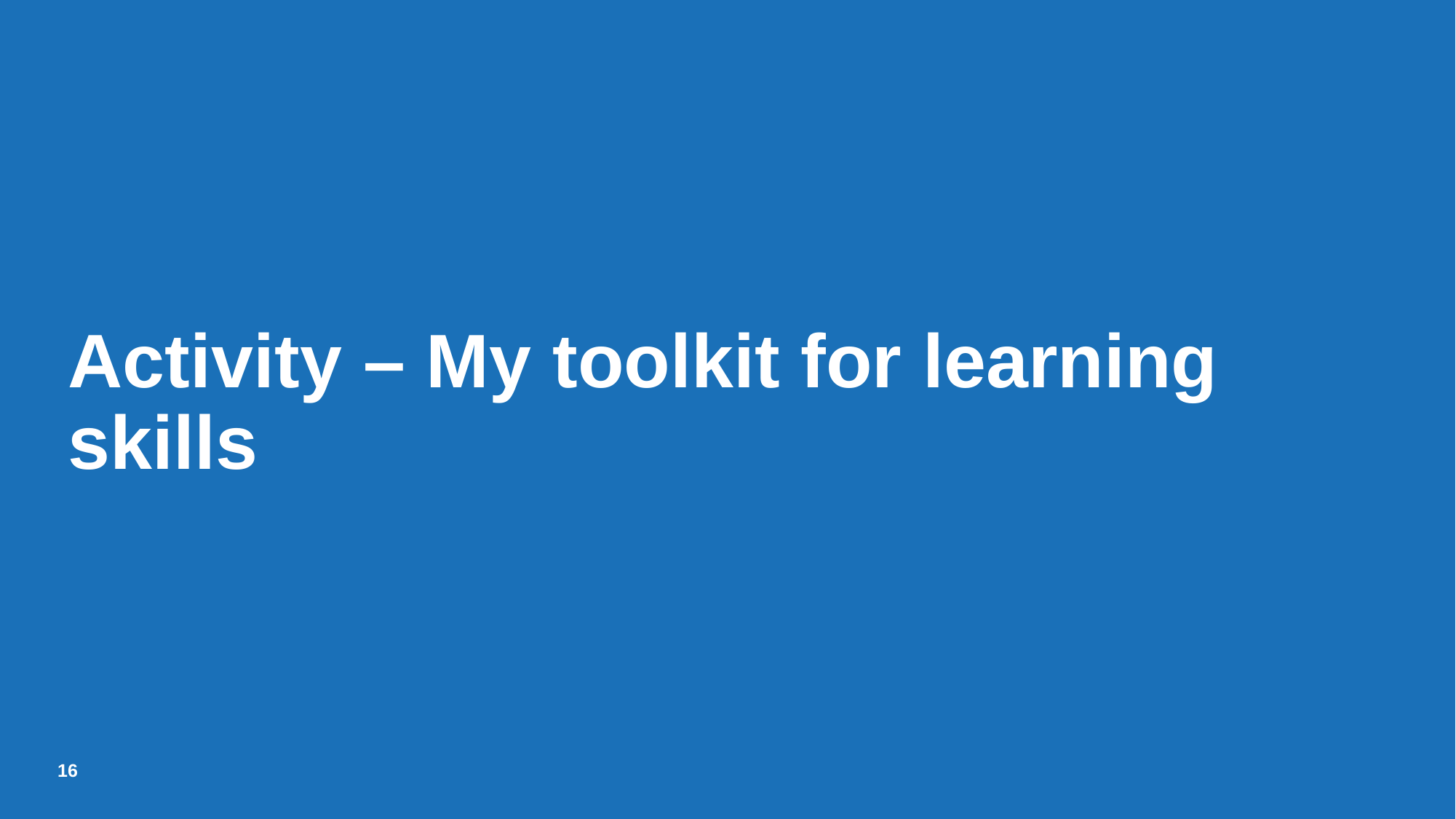

# Activity – My toolkit for learning skills
16